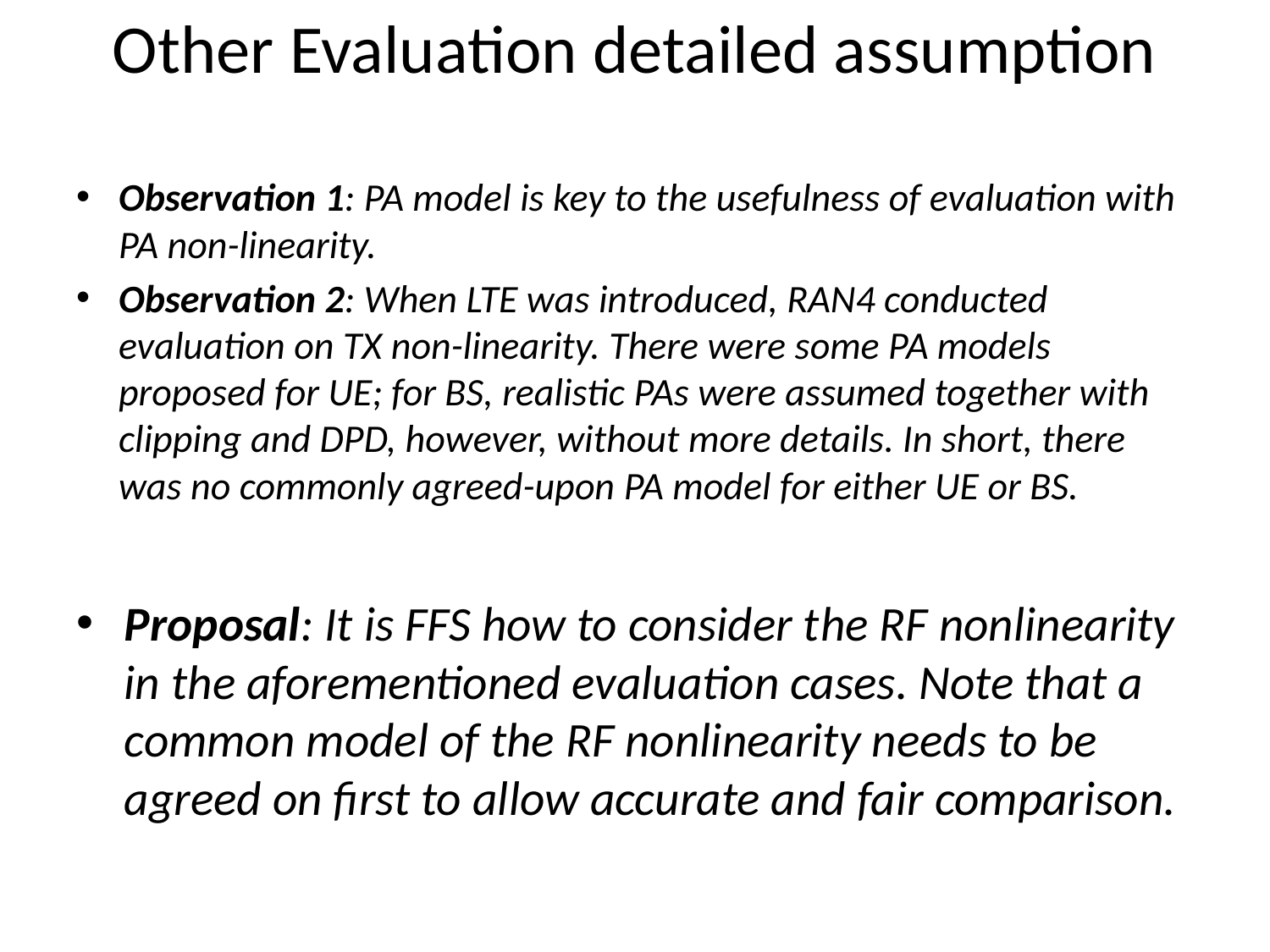

# Other Evaluation detailed assumption
Observation 1: PA model is key to the usefulness of evaluation with PA non-linearity.
Observation 2: When LTE was introduced, RAN4 conducted evaluation on TX non-linearity. There were some PA models proposed for UE; for BS, realistic PAs were assumed together with clipping and DPD, however, without more details. In short, there was no commonly agreed-upon PA model for either UE or BS.
Proposal: It is FFS how to consider the RF nonlinearity in the aforementioned evaluation cases. Note that a common model of the RF nonlinearity needs to be agreed on first to allow accurate and fair comparison.